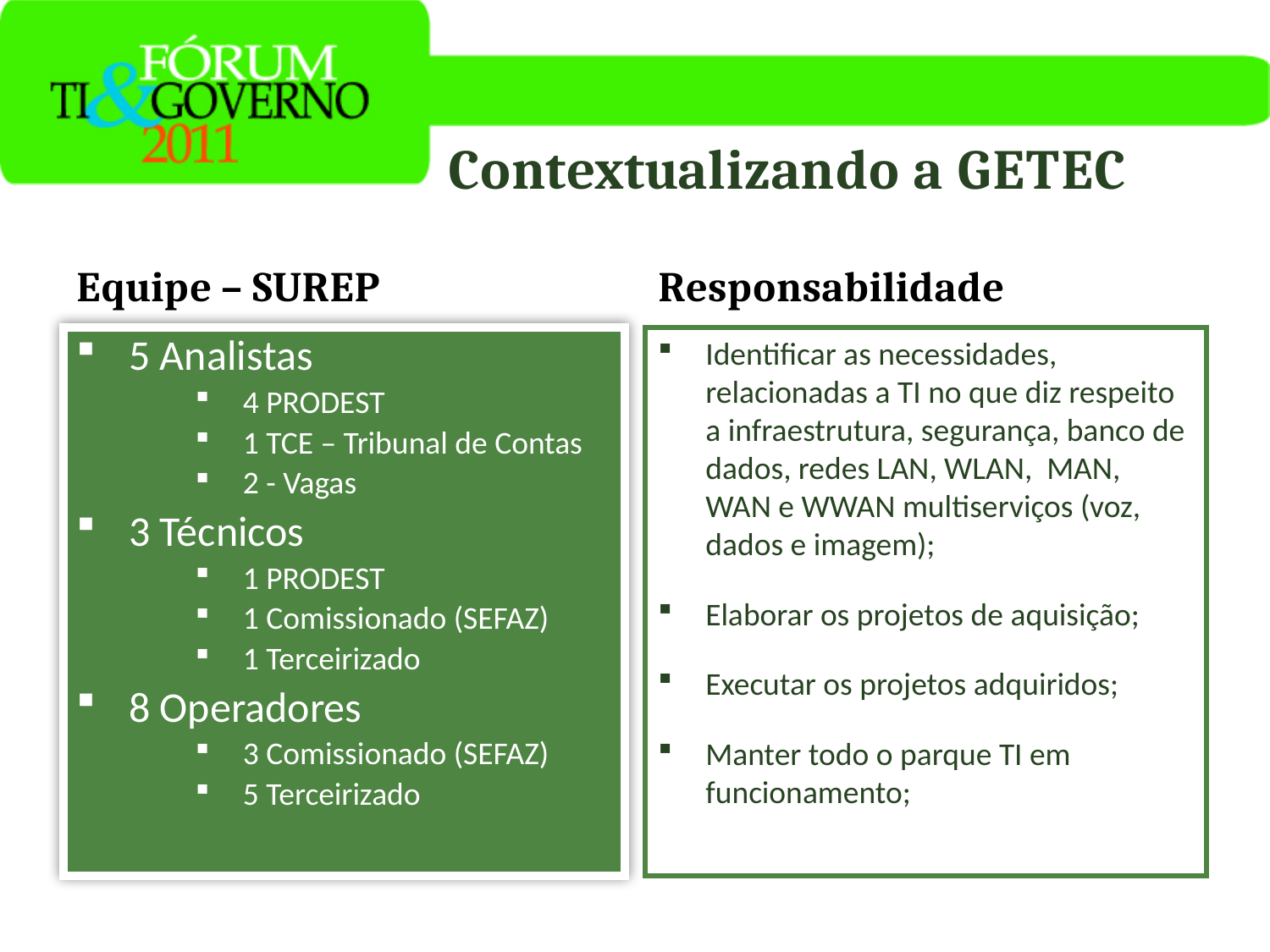

Contextualizando a GETEC
Equipe – SUREP
Responsabilidade
5 Analistas
4 PRODEST
1 TCE – Tribunal de Contas
2 - Vagas
3 Técnicos
1 PRODEST
1 Comissionado (SEFAZ)
1 Terceirizado
8 Operadores
3 Comissionado (SEFAZ)
5 Terceirizado

Identificar as necessidades, relacionadas a TI no que diz respeito a infraestrutura, segurança, banco de dados, redes LAN, WLAN,  MAN, WAN e WWAN multiserviços (voz, dados e imagem);
Elaborar os projetos de aquisição;
Executar os projetos adquiridos;
Manter todo o parque TI em funcionamento;